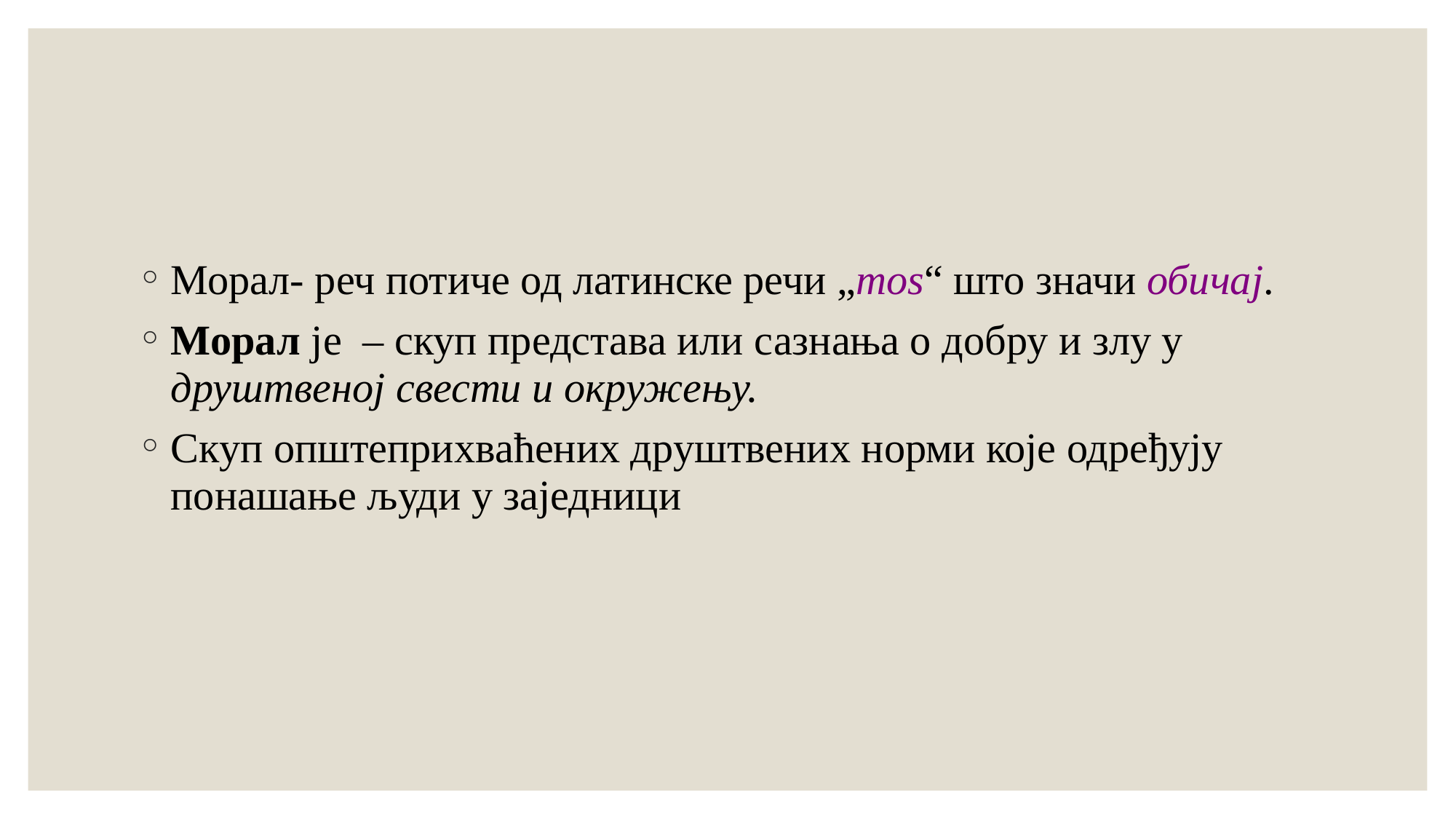

Морал- реч потиче од латинске речи „mos“ што значи обичај.
Морал је  – скуп представа или сазнања o добру и злу у друштвеној свести и окружењу.
Скуп општеприхваћених друштвених норми које одређују понашање људи у заједници